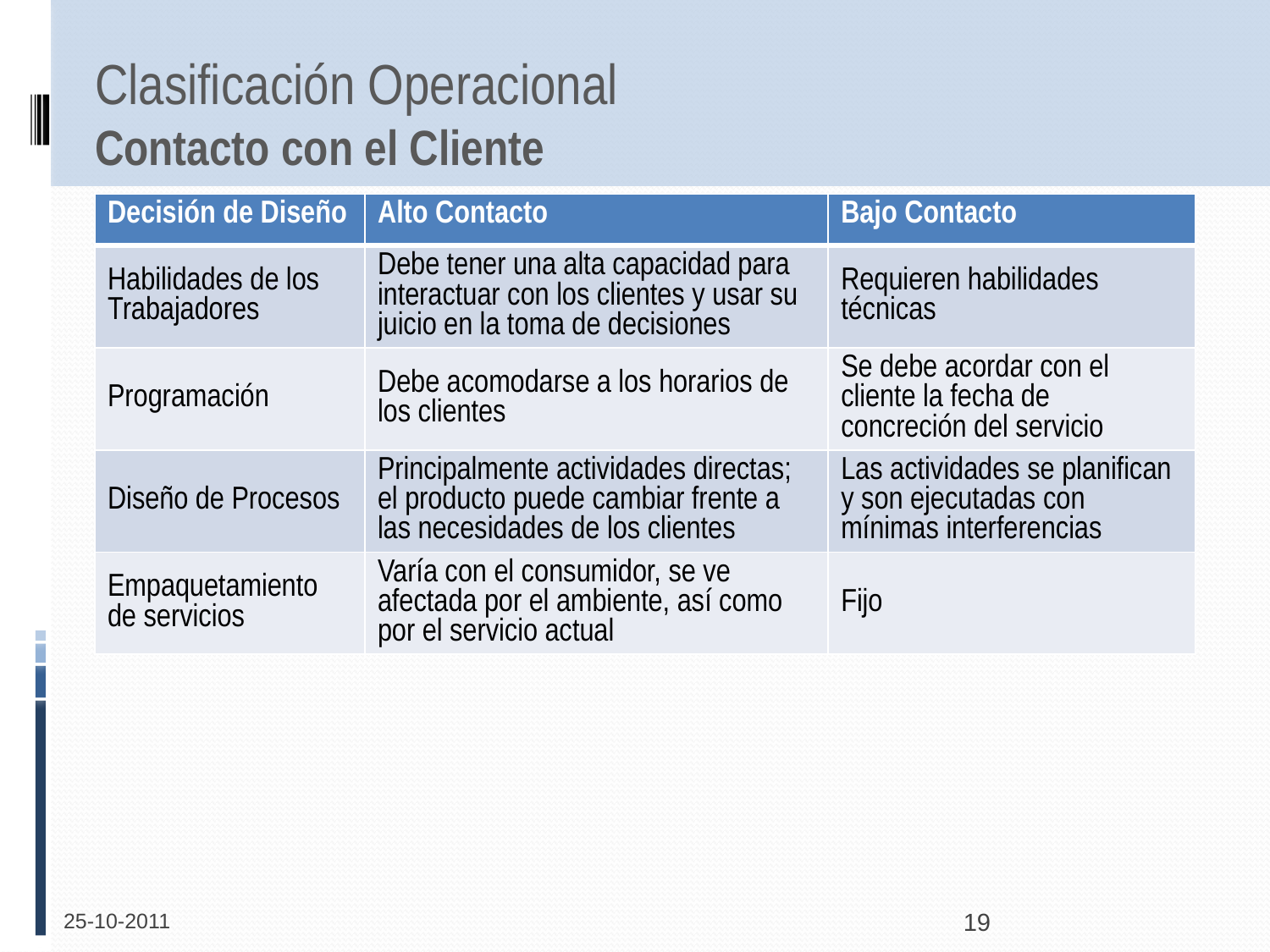

# Clasificación Operacional Contacto con el Cliente
| Decisión de Diseño | Alto Contacto | Bajo Contacto |
| --- | --- | --- |
| Habilidades de los Trabajadores | Debe tener una alta capacidad para interactuar con los clientes y usar su juicio en la toma de decisiones | Requieren habilidades técnicas |
| Programación | Debe acomodarse a los horarios de los clientes | Se debe acordar con el cliente la fecha de concreción del servicio |
| Diseño de Procesos | Principalmente actividades directas; el producto puede cambiar frente a las necesidades de los clientes | Las actividades se planifican y son ejecutadas con mínimas interferencias |
| Empaquetamiento de servicios | Varía con el consumidor, se ve afectada por el ambiente, así como por el servicio actual | Fijo |
25-10-2011
19